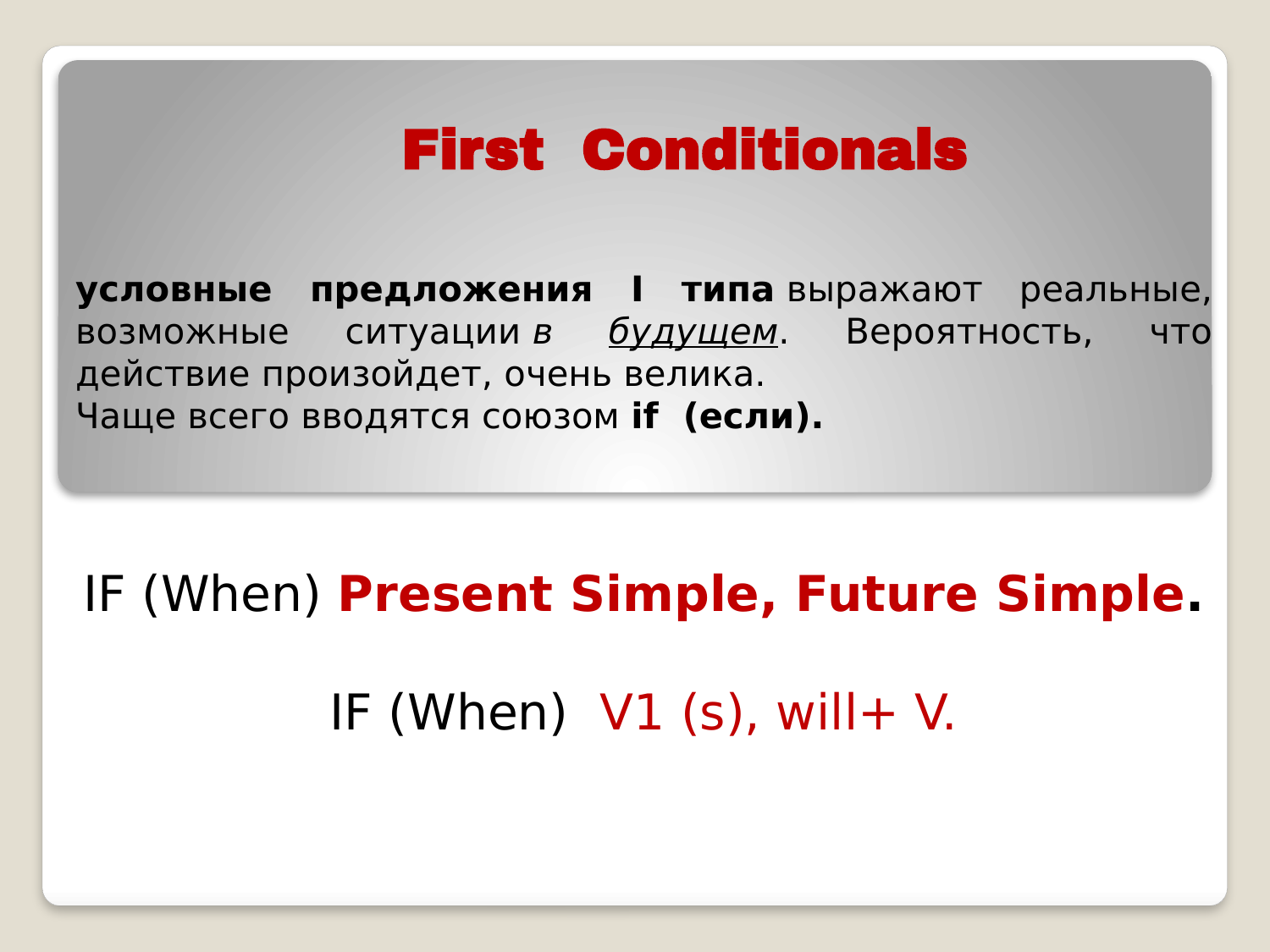

#
First  Conditionals
условные предложения I типа выражают реальные, возможные ситуации в будущем. Вероятность, что действие произойдет, очень велика.
Чаще всего вводятся союзом if  (если).

IF (When) Present Simple, Future Simple.

IF (When)  V1 (s), will+ V.